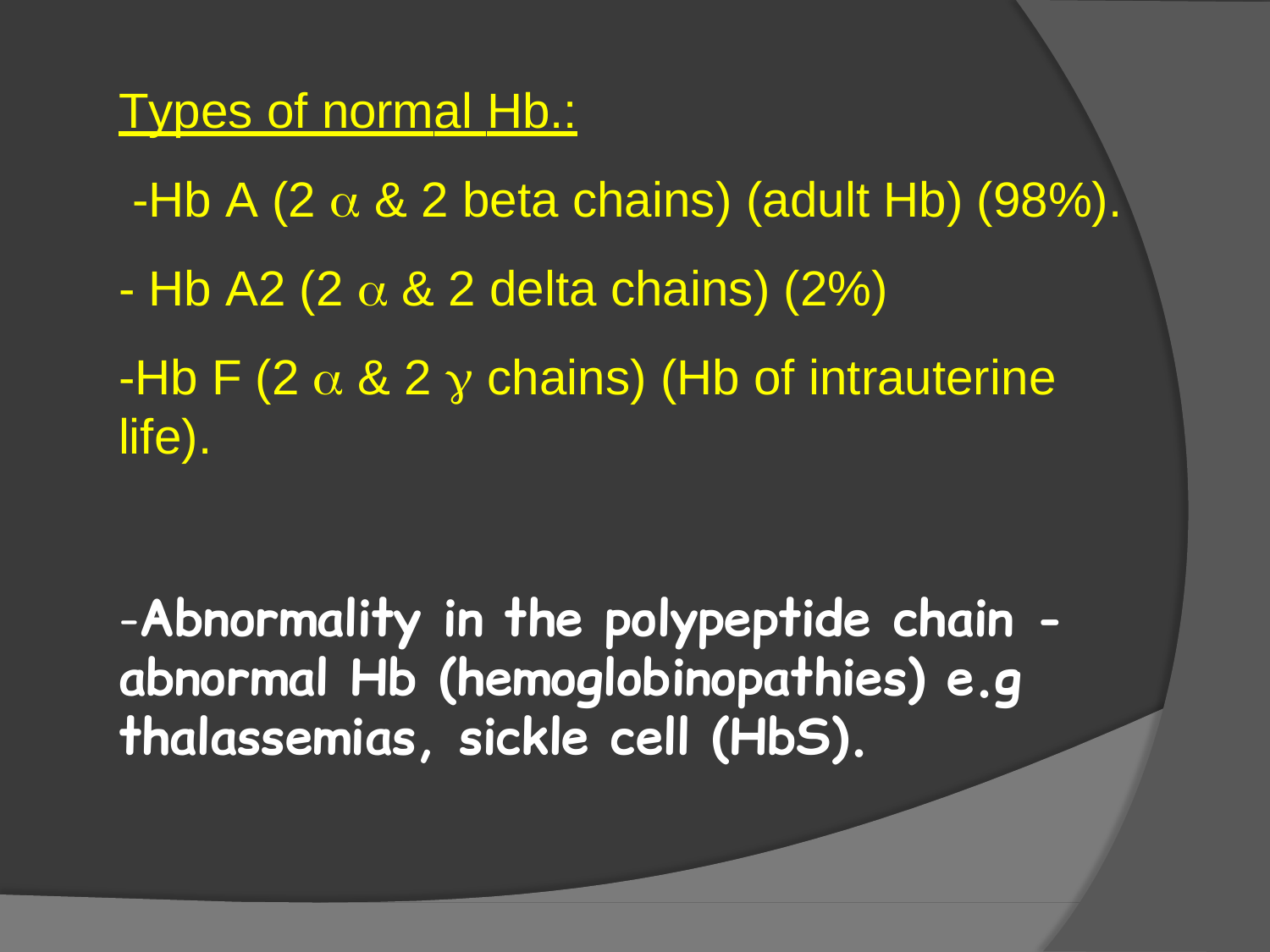

Types of normal Hb.:
-Hb A (2 α & 2 beta chains) (adult Hb) (98%).
- Hb A2 (2 α & 2 delta chains) (2%)
-Hb F (2 α & 2 γ chains) (Hb of intrauterine life).

-Abnormality in the polypeptide chain - abnormal Hb (hemoglobinopathies) e.g thalassemias, sickle cell (HbS).